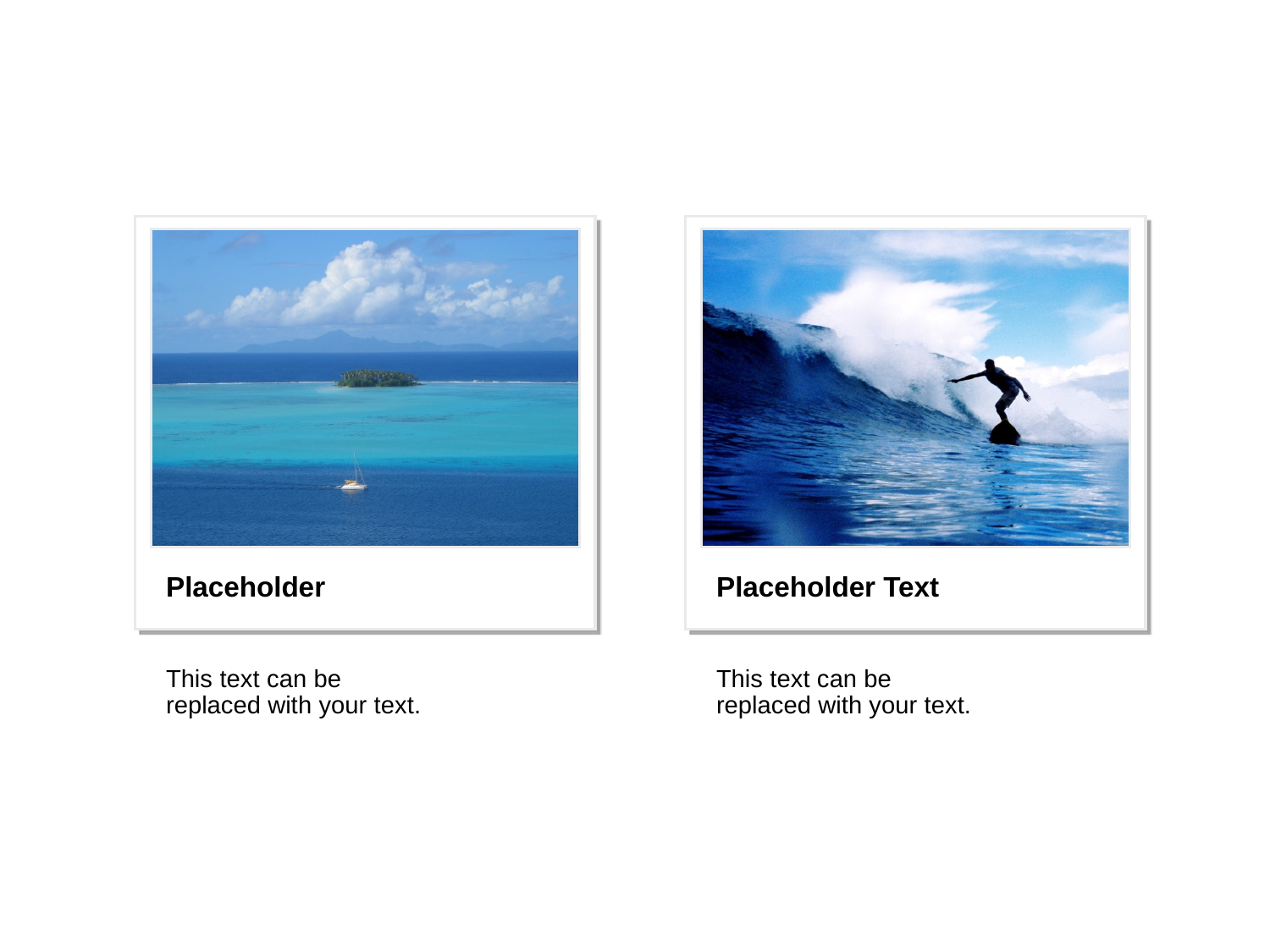

#
Placeholder for your own sub headline

Placeholder

Placeholder Text
This text can be
replaced with your text.
This text can be
replaced with your text.